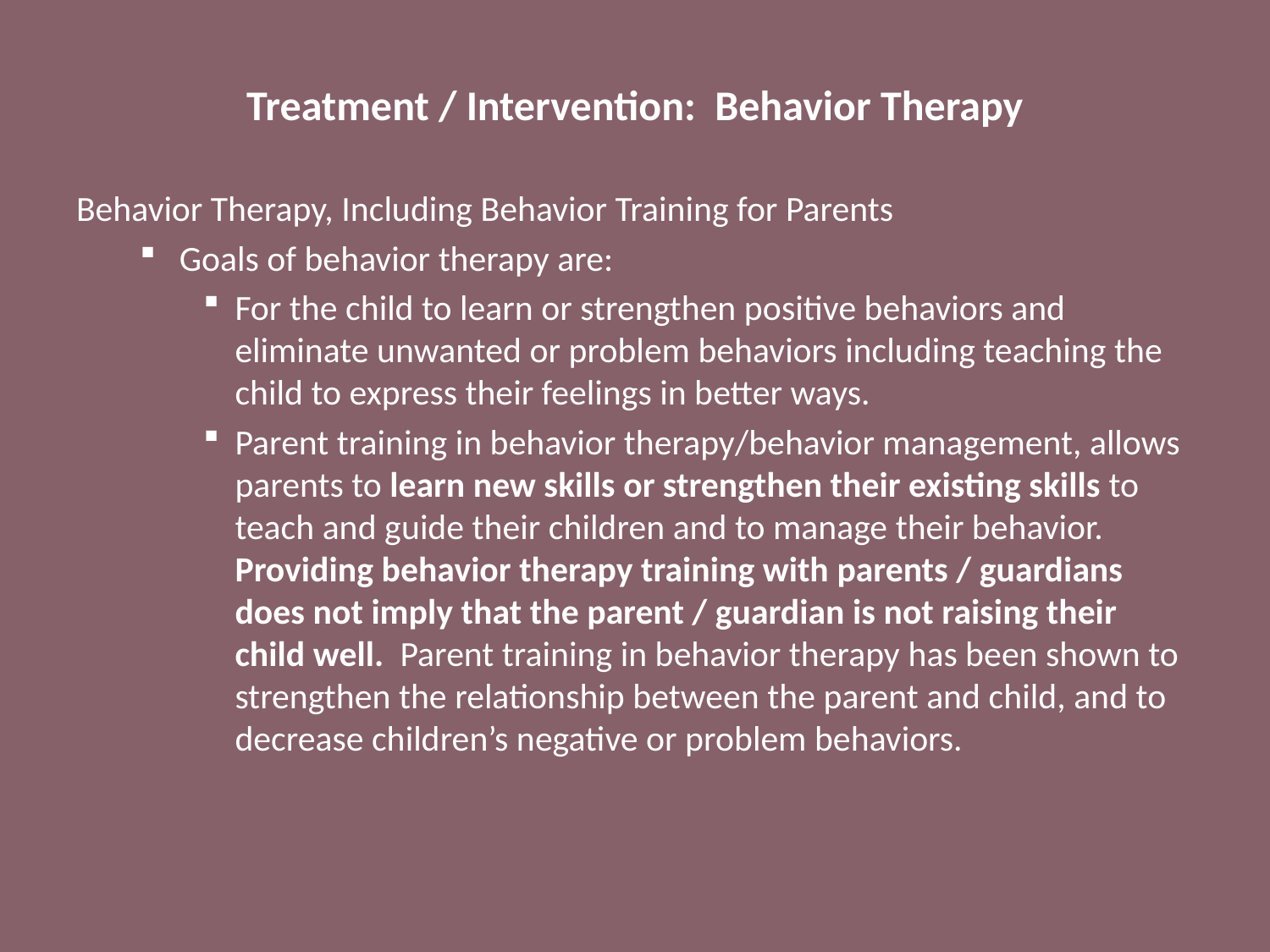

# Treatment / Intervention:  Behavior Therapy
Behavior Therapy, Including Behavior Training for Parents
Goals of behavior therapy are:
For the child to learn or strengthen positive behaviors and eliminate unwanted or problem behaviors including teaching the child to express their feelings in better ways.
Parent training in behavior therapy/behavior management, allows parents to learn new skills or strengthen their existing skills to teach and guide their children and to manage their behavior. Providing behavior therapy training with parents / guardians does not imply that the parent / guardian is not raising their child well.  Parent training in behavior therapy has been shown to strengthen the relationship between the parent and child, and to decrease children’s negative or problem behaviors.